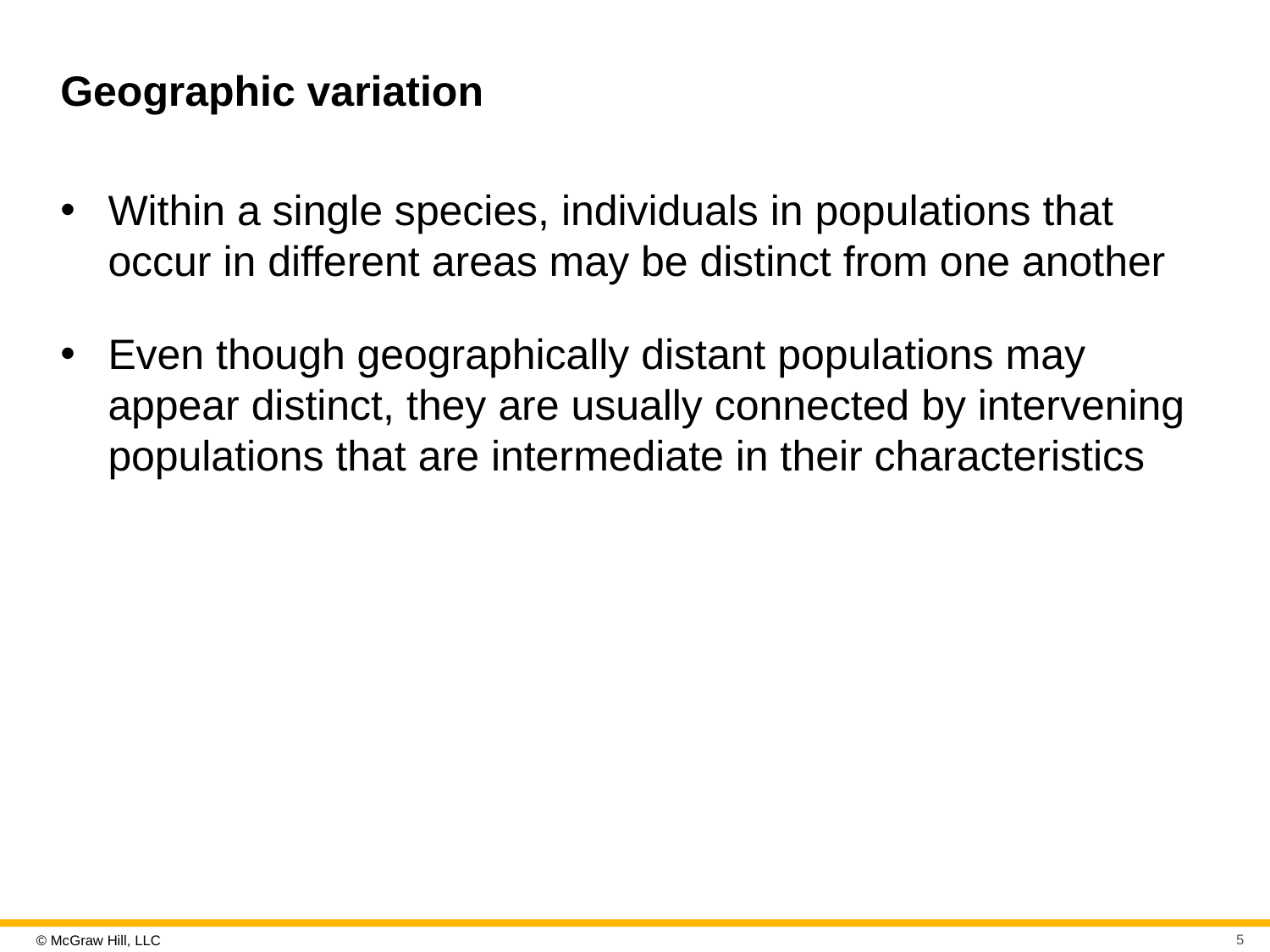

# Geographic variation
Within a single species, individuals in populations that occur in different areas may be distinct from one another
Even though geographically distant populations may appear distinct, they are usually connected by intervening populations that are intermediate in their characteristics
5